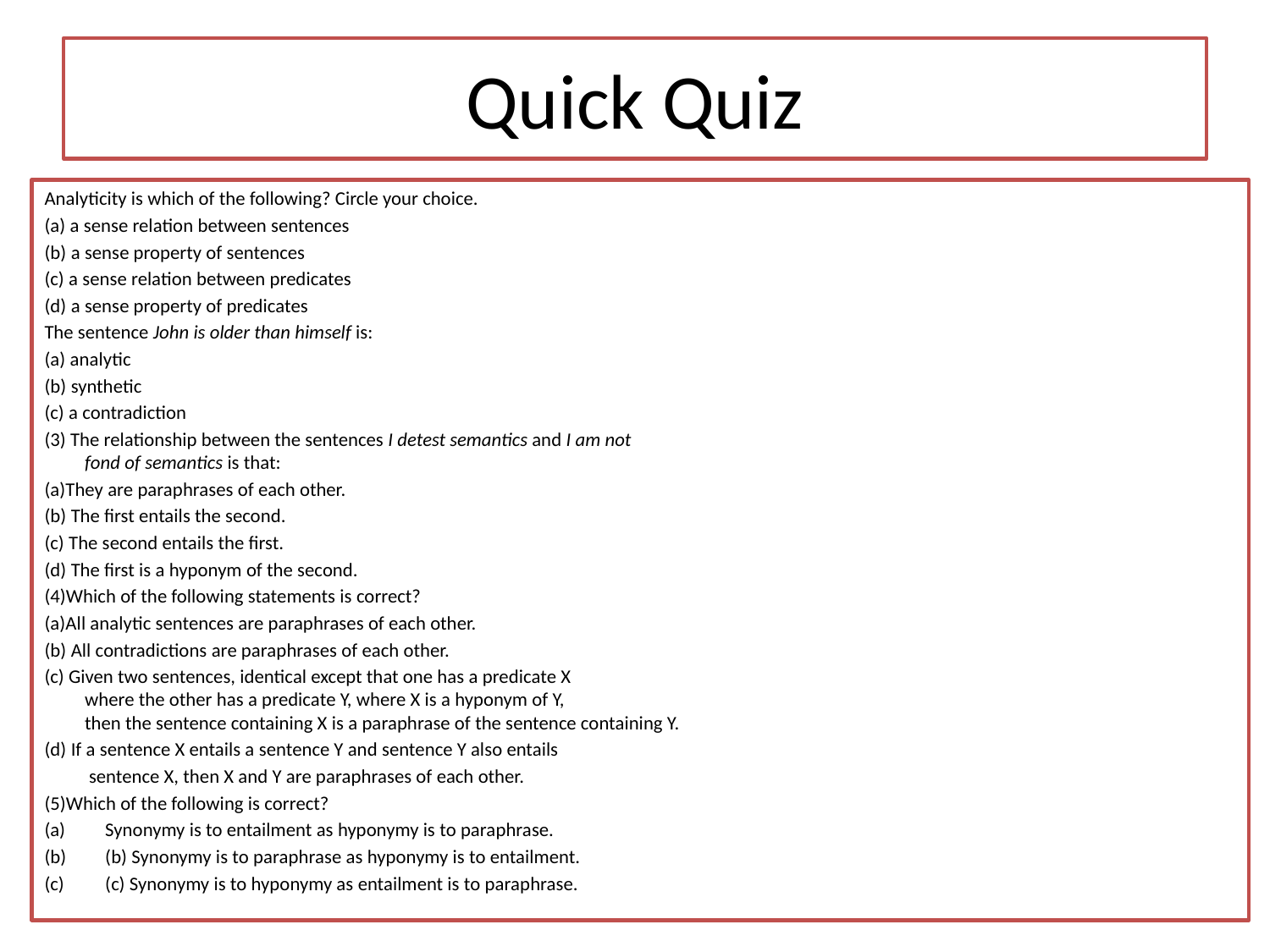

# Quick Quiz
Analyticity is which of the following? Circle your choice.
(a) a sense relation between sentences
(b) a sense property of sentences
(c) a sense relation between predicates
(d) a sense property of predicates
The sentence John is older than himself is:
(a) analytic
(b) synthetic
(c) a contradiction
(3) The relationship between the sentences I detest semantics and I am not
fond of semantics is that:
(a)They are paraphrases of each other.
(b) The first entails the second.
(c) The second entails the first.
(d) The first is a hyponym of the second.
(4)Which of the following statements is correct?
(a)All analytic sentences are paraphrases of each other.
(b) All contradictions are paraphrases of each other.
(c) Given two sentences, identical except that one has a predicate X
where the other has a predicate Y, where X is a hyponym of Y,
then the sentence containing X is a paraphrase of the sentence containing Y.
(d) If a sentence X entails a sentence Y and sentence Y also entails
          sentence X, then X and Y are paraphrases of each other.
(5)Which of the following is correct?
Synonymy is to entailment as hyponymy is to paraphrase.
(b) Synonymy is to paraphrase as hyponymy is to entailment.
(c) Synonymy is to hyponymy as entailment is to paraphrase.